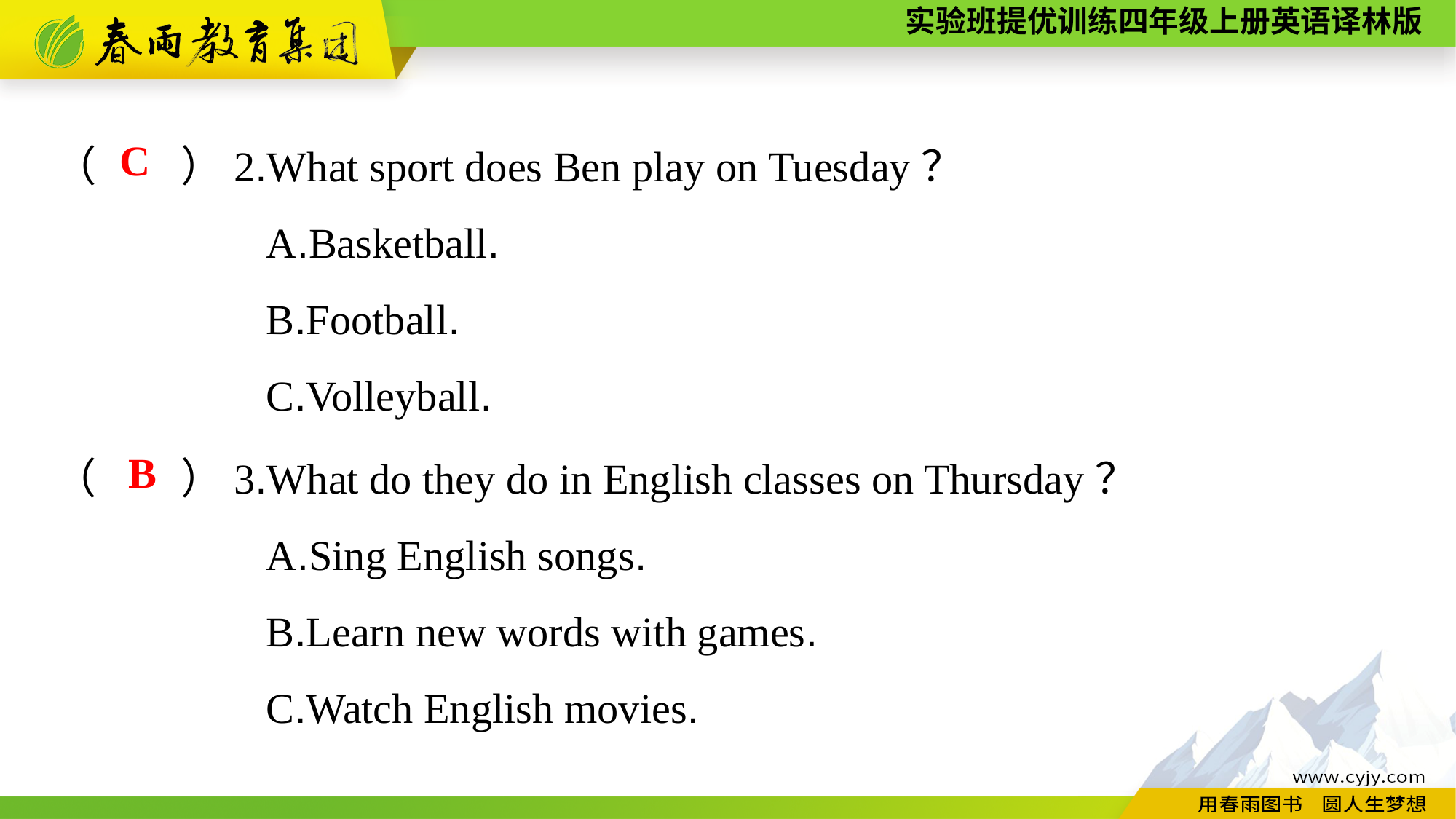

（　　）2.What sport does Ben play on Tuesday？
A.Basketball.
B.Football.
C.Volleyball.
C
（　　）3.What do they do in English classes on Thursday？
A.Sing English songs.
B.Learn new words with games.
C.Watch English movies.
B